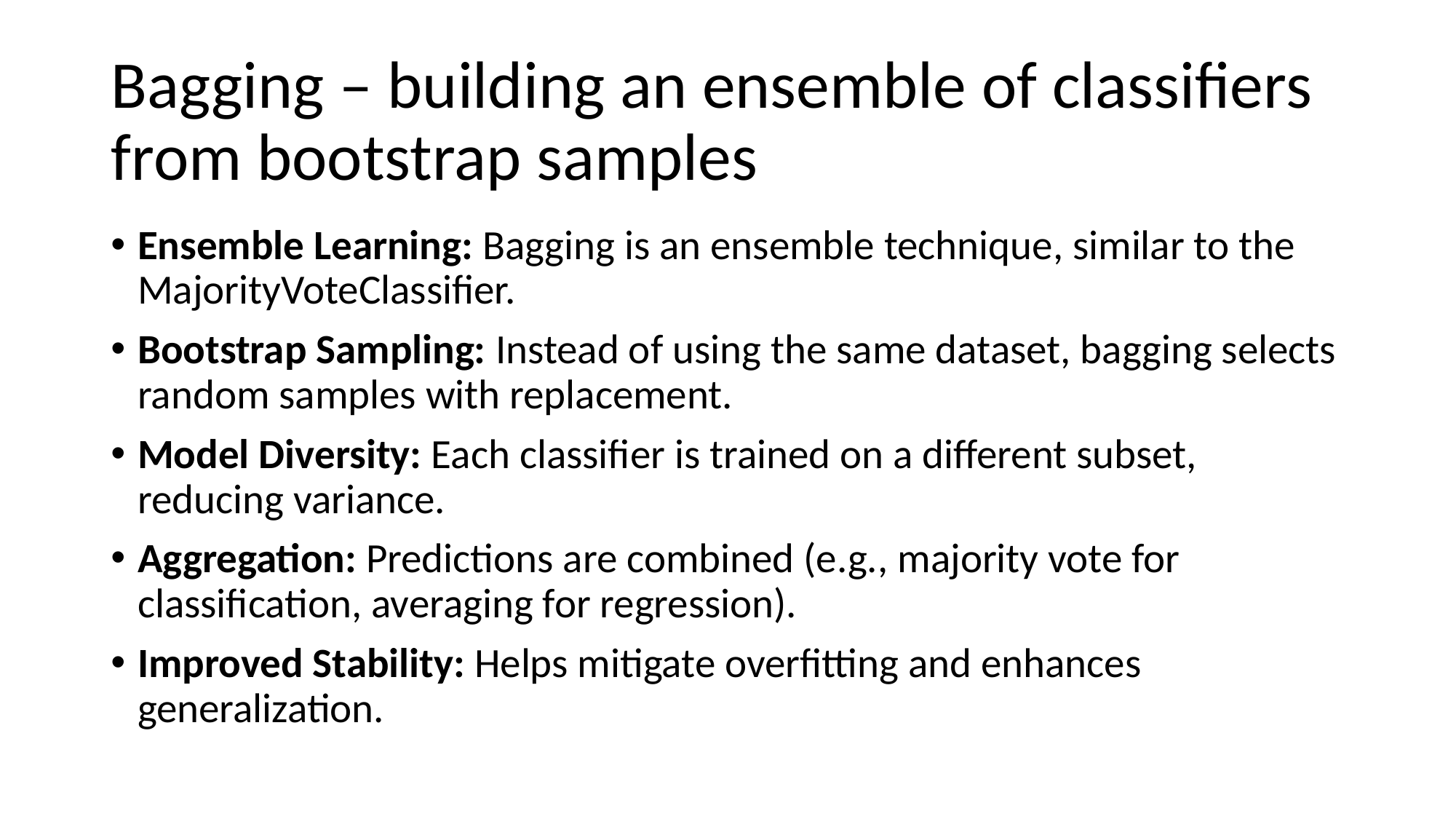

# Bagging – building an ensemble of classifiers from bootstrap samples
Ensemble Learning: Bagging is an ensemble technique, similar to the MajorityVoteClassifier.
Bootstrap Sampling: Instead of using the same dataset, bagging selects random samples with replacement.
Model Diversity: Each classifier is trained on a different subset, reducing variance.
Aggregation: Predictions are combined (e.g., majority vote for classification, averaging for regression).
Improved Stability: Helps mitigate overfitting and enhances generalization.